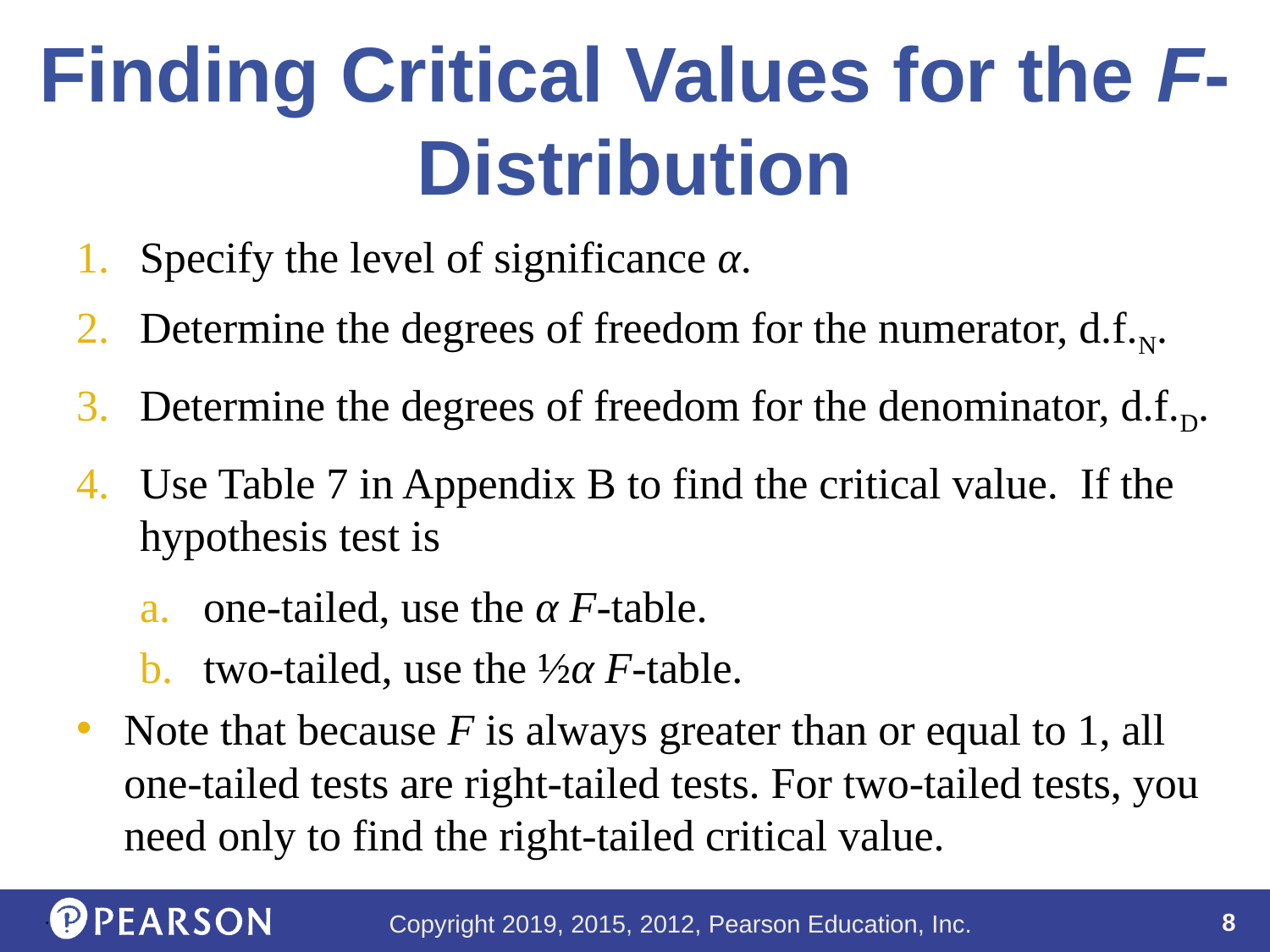

# Finding Critical Values for the F-Distribution
Specify the level of significance α.
Determine the degrees of freedom for the numerator, d.f.N.
Determine the degrees of freedom for the denominator, d.f.D.
Use Table 7 in Appendix B to find the critical value.  If the hypothesis test is
one-tailed, use the α F-table.
two-tailed, use the ½α F-table.
Note that because F is always greater than or equal to 1, all one-tailed tests are right-tailed tests. For two-tailed tests, you need only to find the right-tailed critical value.
.